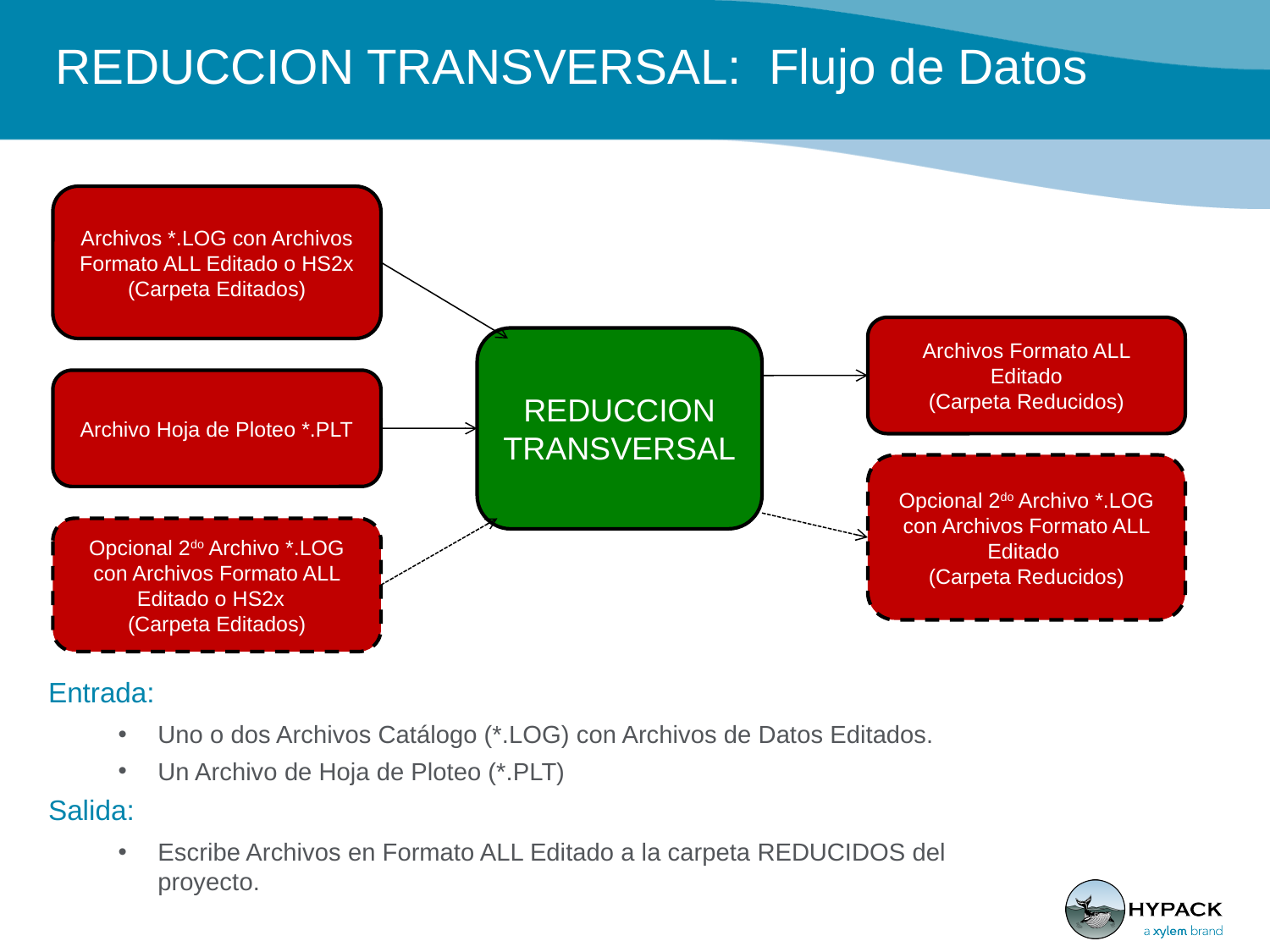

# REDUCCION TRANSVERSAL:  Flujo de Datos
Archivos *.LOG con Archivos Formato ALL Editado o HS2x
(Carpeta Editados)
Archivos Formato ALL Editado
(Carpeta Reducidos)
REDUCCION TRANSVERSAL
Archivo Hoja de Ploteo *.PLT
Opcional 2do Archivo *.LOG con Archivos Formato ALL Editado
(Carpeta Reducidos)
Opcional 2do Archivo *.LOG con Archivos Formato ALL Editado o HS2x
(Carpeta Editados)
Entrada:
Uno o dos Archivos Catálogo (*.LOG) con Archivos de Datos Editados.
Un Archivo de Hoja de Ploteo (*.PLT)
Salida:
Escribe Archivos en Formato ALL Editado a la carpeta REDUCIDOS del proyecto.